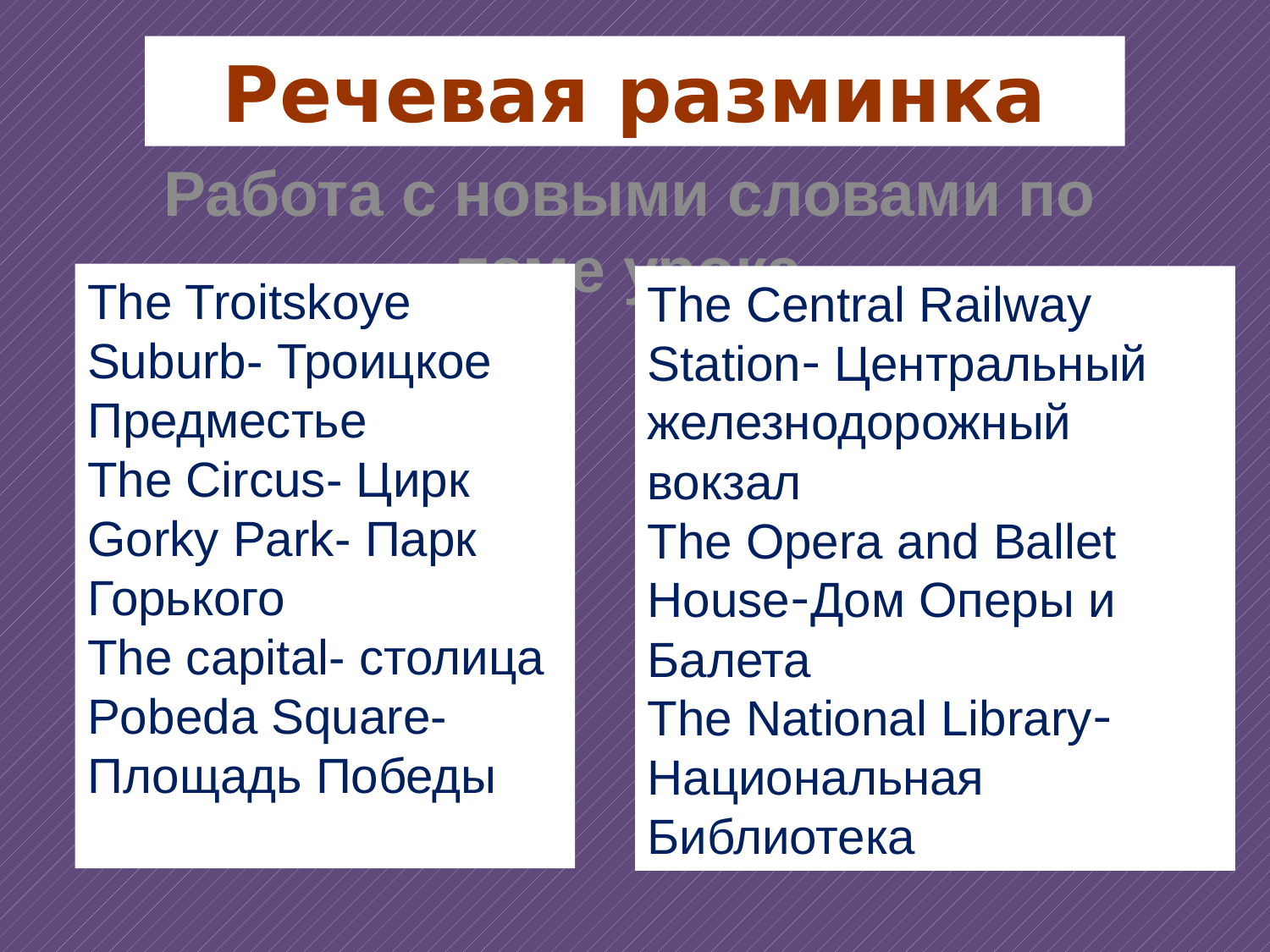

# Речевая разминка
Работа с новыми словами по теме урока
The Troitskoye Suburb- Троицкое Предместье
The Circus- Цирк
Gorky Park- Парк Горького
The capital- столица
Pobeda Square- Площадь Победы

The Central Railway Station- Центральный железнодорожный вокзал
The Opera and Ballet House-Дом Оперы и Балета
The National Library-Национальная Библиотека